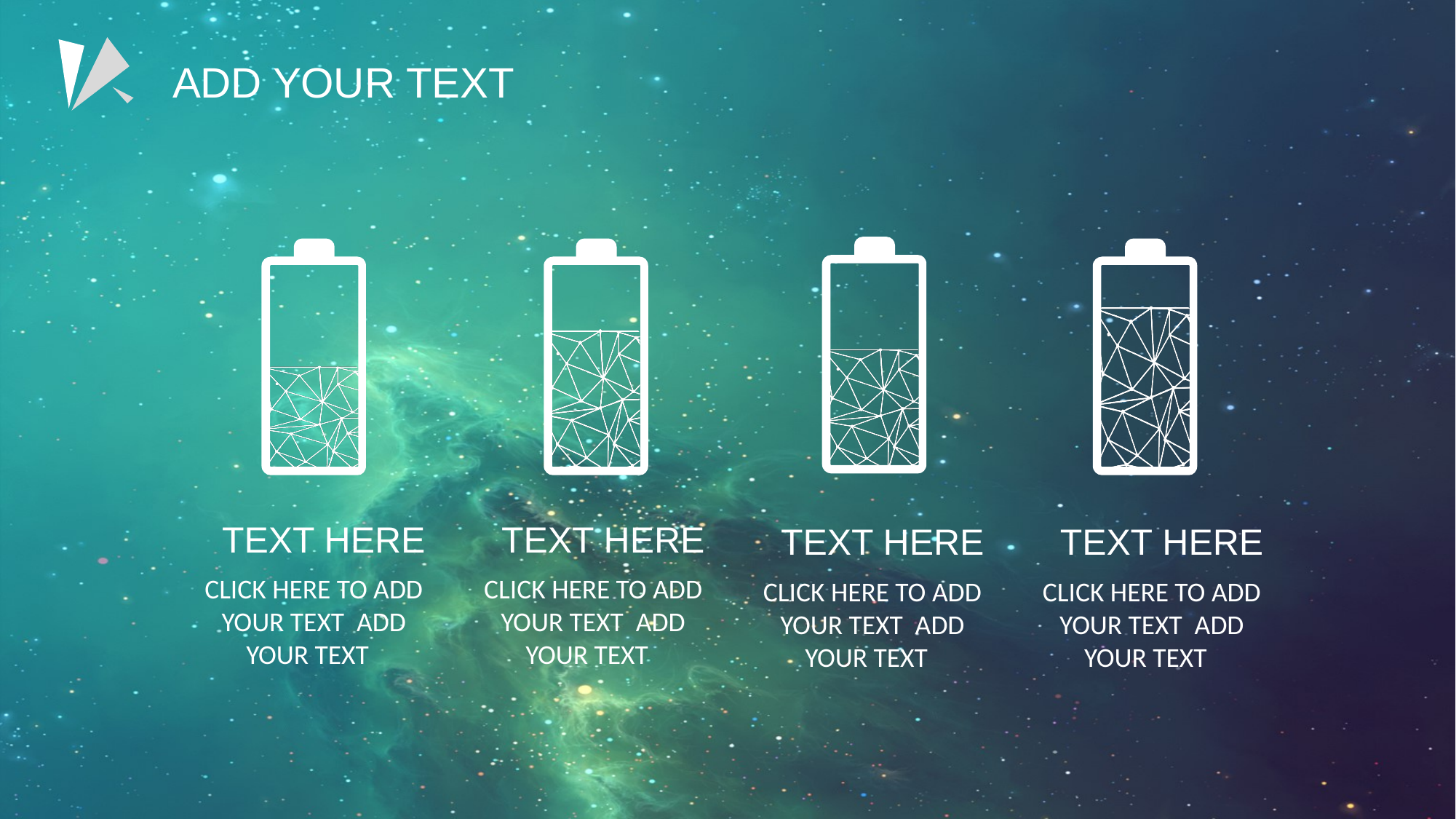

ADD YOUR TEXT

TEXT HERE
TEXT HERE
TEXT HERE
TEXT HERE
CLICK HERE TO ADD YOUR TEXT  ADD YOUR TEXT

CLICK HERE TO ADD YOUR TEXT  ADD YOUR TEXT

CLICK HERE TO ADD YOUR TEXT  ADD YOUR TEXT

CLICK HERE TO ADD YOUR TEXT  ADD YOUR TEXT